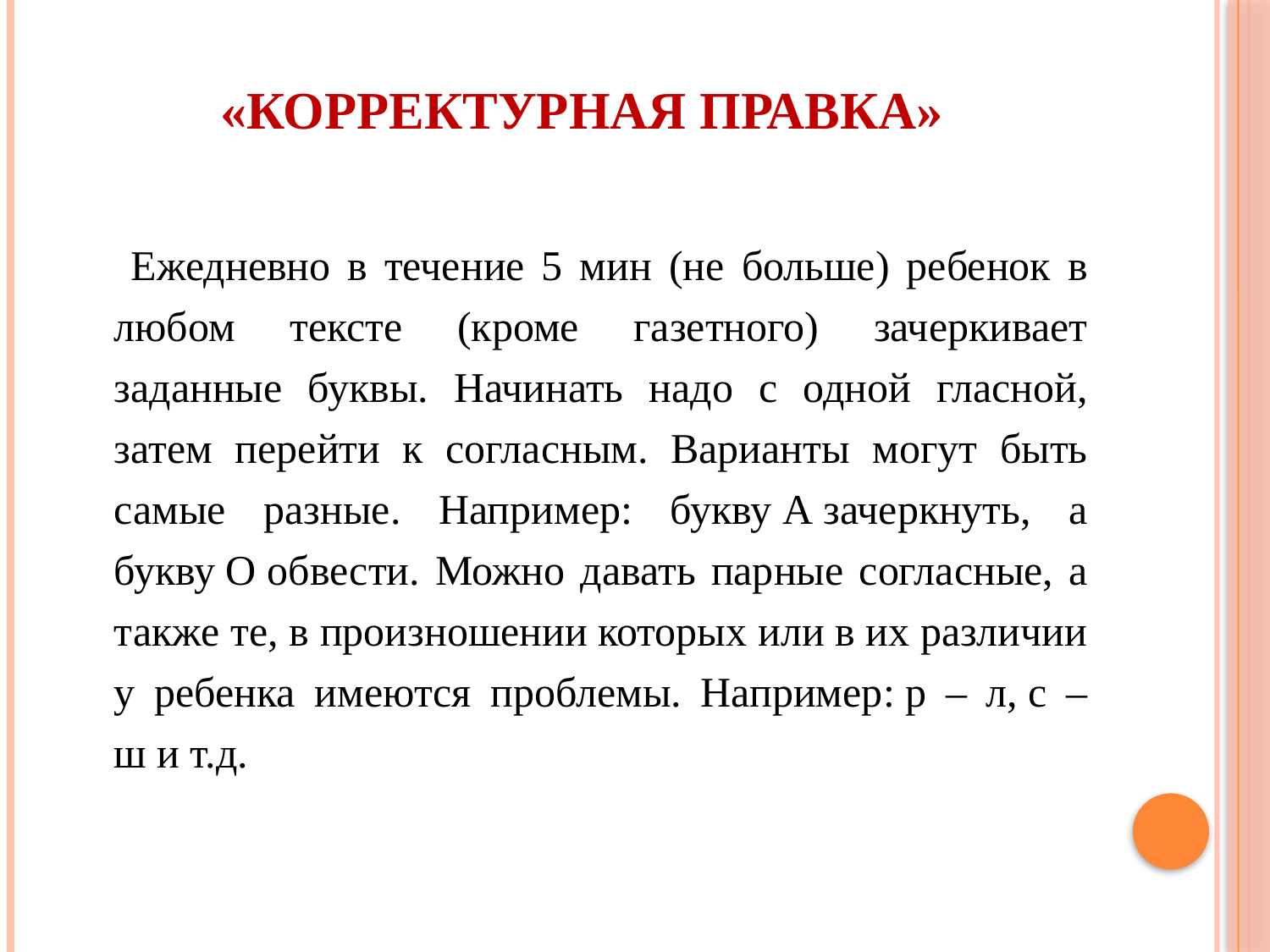

# «Корректурная правка»
 Ежедневно в течение 5 мин (не больше) ребенок в любом тексте (кроме газетного) зачеркивает заданные буквы. Начинать надо с одной гласной, затем перейти к согласным. Варианты могут быть самые разные. Например: букву А зачеркнуть, а букву О обвести. Можно давать парные согласные, а также те, в произношении которых или в их различии у ребенка имеются проблемы. Например: р – л, с – ш и т.д.